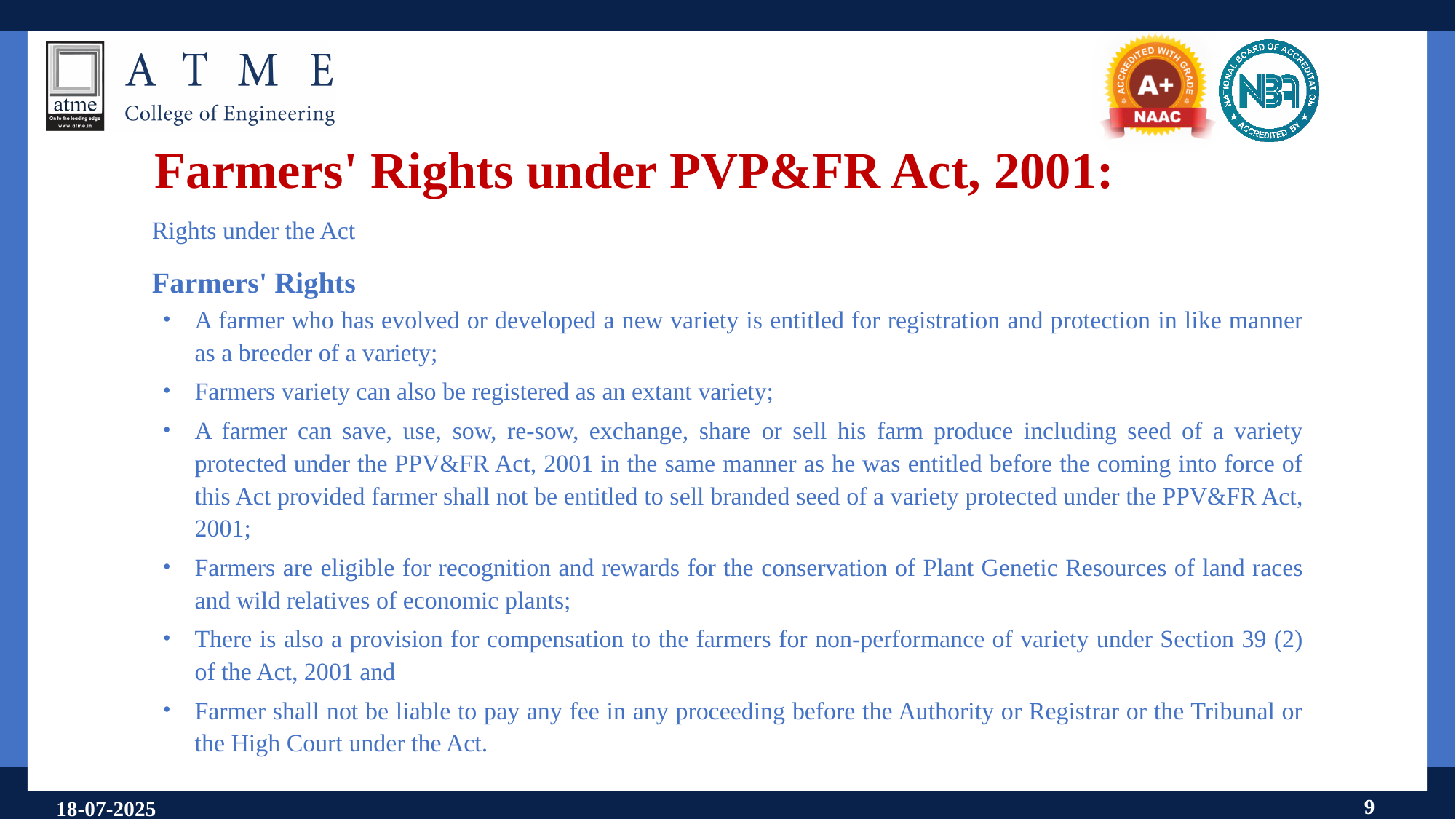

# Farmers' Rights under PVP&FR Act, 2001:
Rights under the Act
Farmers' Rights
A farmer who has evolved or developed a new variety is entitled for registration and protection in like manner as a breeder of a variety;
Farmers variety can also be registered as an extant variety;
A farmer can save, use, sow, re-sow, exchange, share or sell his farm produce including seed of a variety protected under the PPV&FR Act, 2001 in the same manner as he was entitled before the coming into force of this Act provided farmer shall not be entitled to sell branded seed of a variety protected under the PPV&FR Act, 2001;
Farmers are eligible for recognition and rewards for the conservation of Plant Genetic Resources of land races and wild relatives of economic plants;
There is also a provision for compensation to the farmers for non-performance of variety under Section 39 (2) of the Act, 2001 and
Farmer shall not be liable to pay any fee in any proceeding before the Authority or Registrar or the Tribunal or the High Court under the Act.

9
18-07-2025